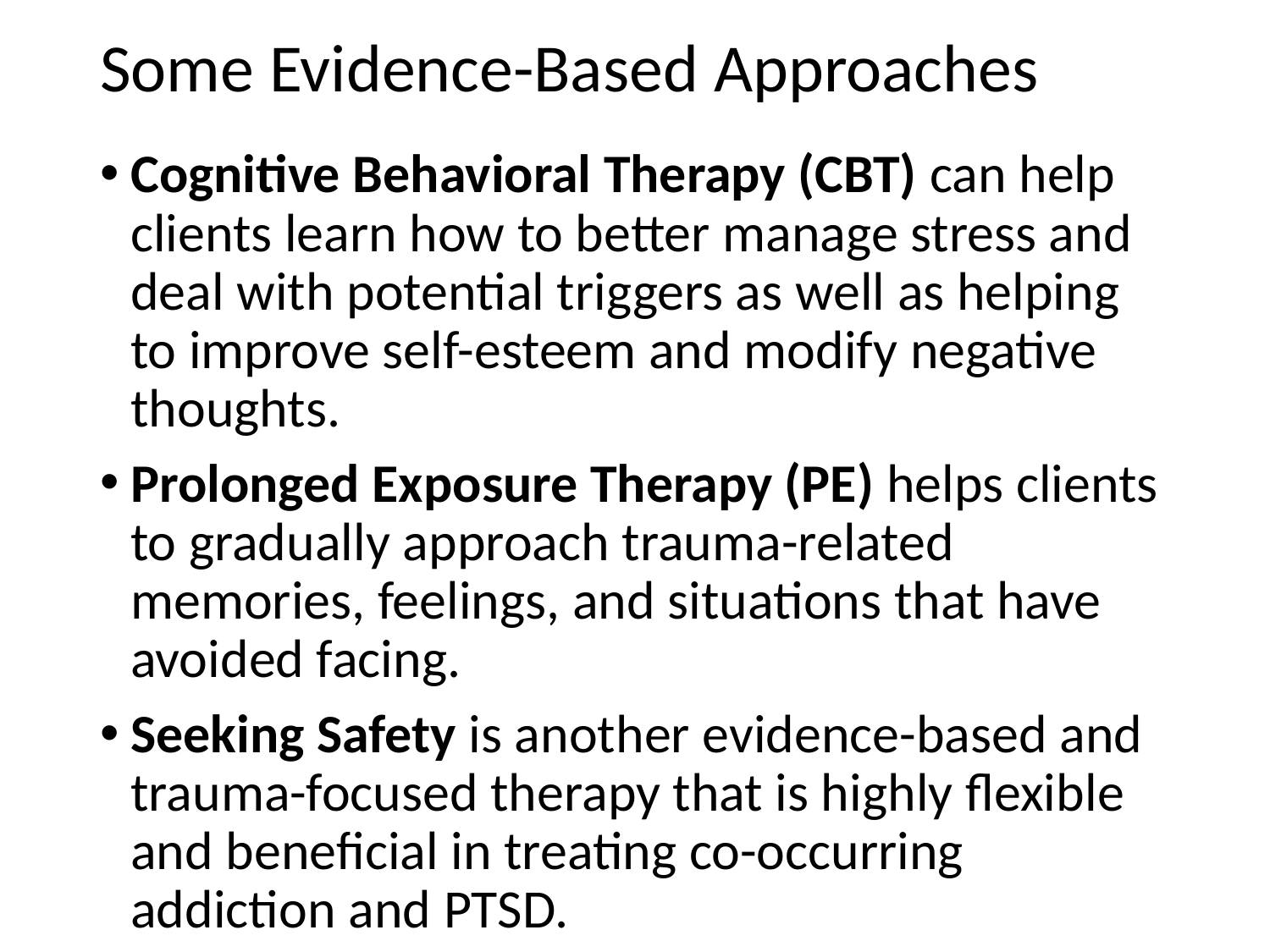

# Some Evidence-Based Approaches
Cognitive Behavioral Therapy (CBT) can help clients learn how to better manage stress and deal with potential triggers as well as helping to improve self-esteem and modify negative thoughts.
Prolonged Exposure Therapy (PE) helps clients to gradually approach trauma-related memories, feelings, and situations that have avoided facing.
Seeking Safety is another evidence-based and trauma-focused therapy that is highly flexible and beneficial in treating co-occurring addiction and PTSD.